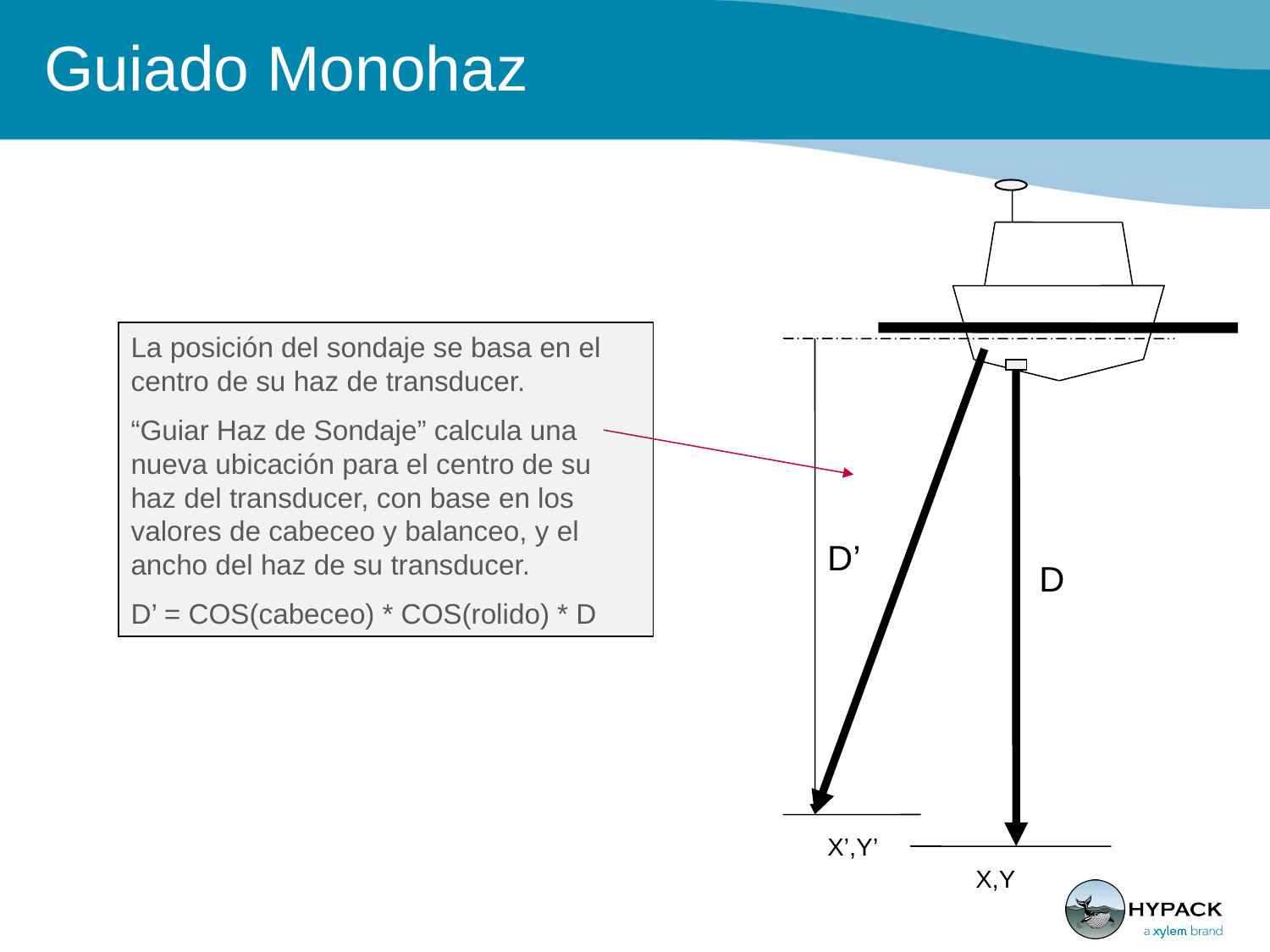

Guiado Monohaz

La posición del sondaje se basa en el centro de su haz de transducer.
“Guiar Haz de Sondaje” calcula una nueva ubicación para el centro de su haz del transducer, con base en los valores de cabeceo y balanceo, y el ancho del haz de su transducer.
D’ = COS(cabeceo) * COS(rolido) * D

D’
D

X’,Y’

X,Y